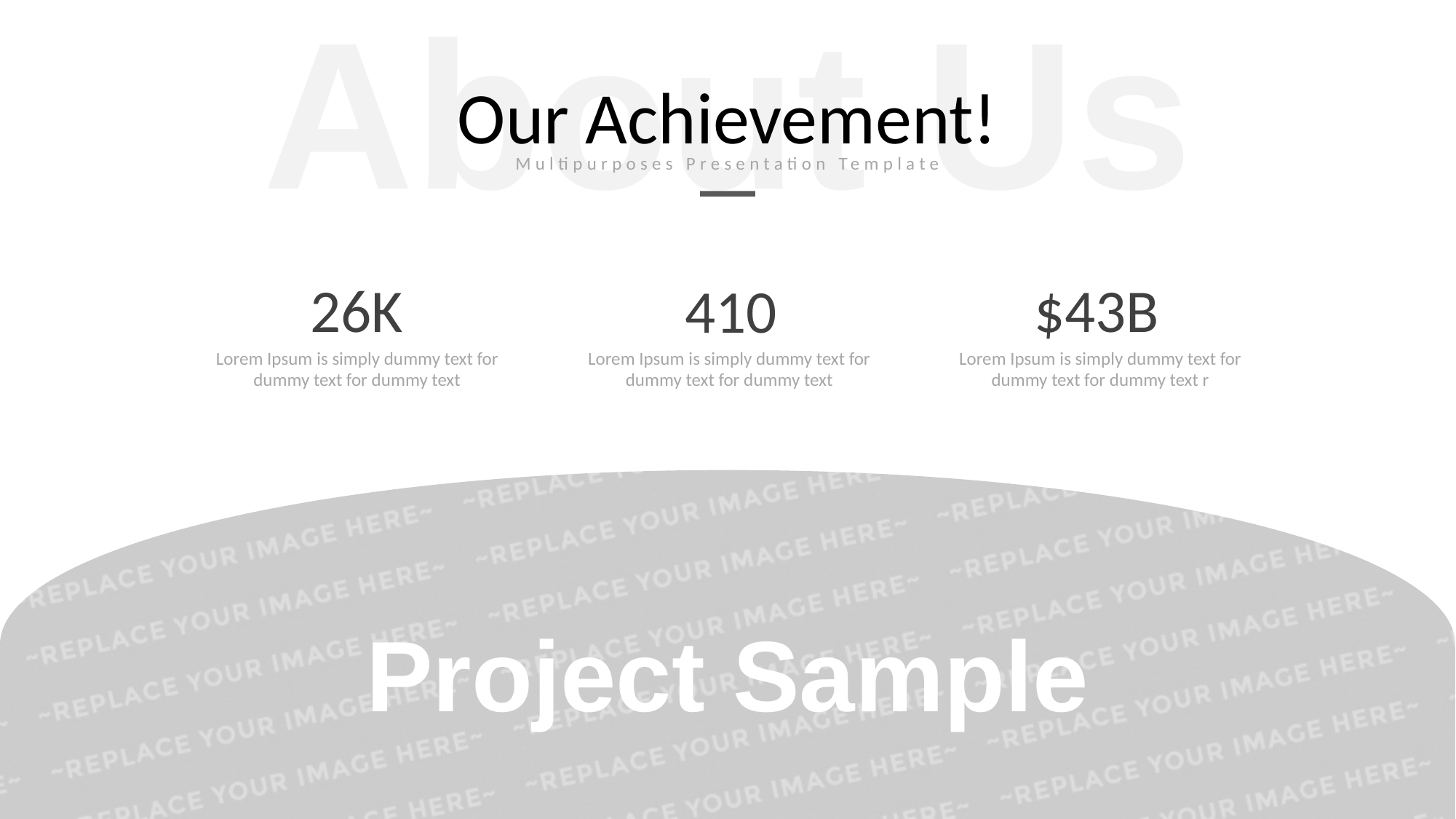

About Us
Our Achievement!
Multipurposes Presentation Template

26K
$43B
410
Lorem Ipsum is simply dummy text for dummy text for dummy text
Lorem Ipsum is simply dummy text for dummy text for dummy text
Lorem Ipsum is simply dummy text for dummy text for dummy text r

Project Sample